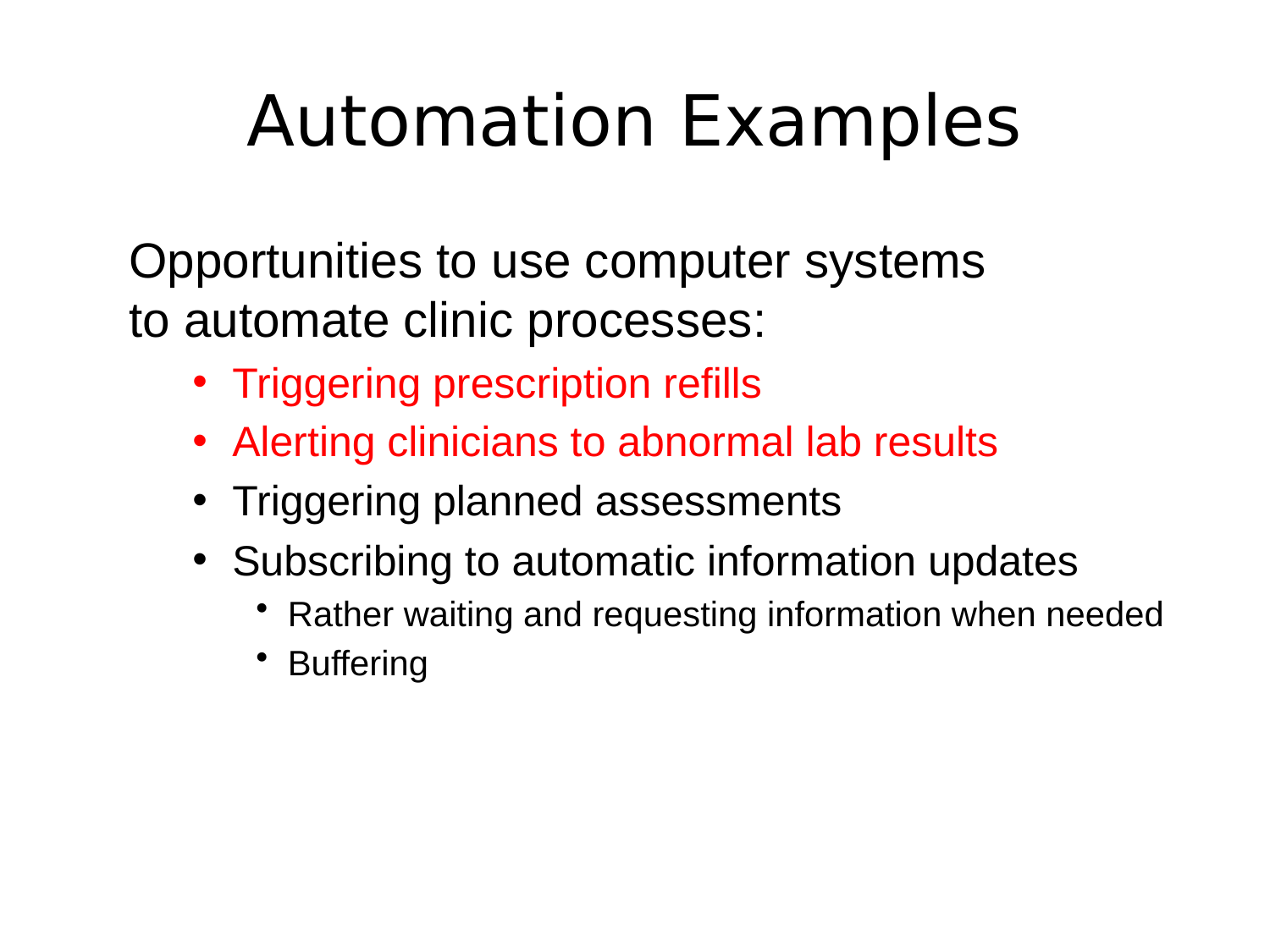

# Automation Examples
Opportunities to use computer systems
to automate clinic processes:
Triggering prescription refills
Alerting clinicians to abnormal lab results
Triggering planned assessments
Subscribing to automatic information updates
Rather waiting and requesting information when needed
Buffering